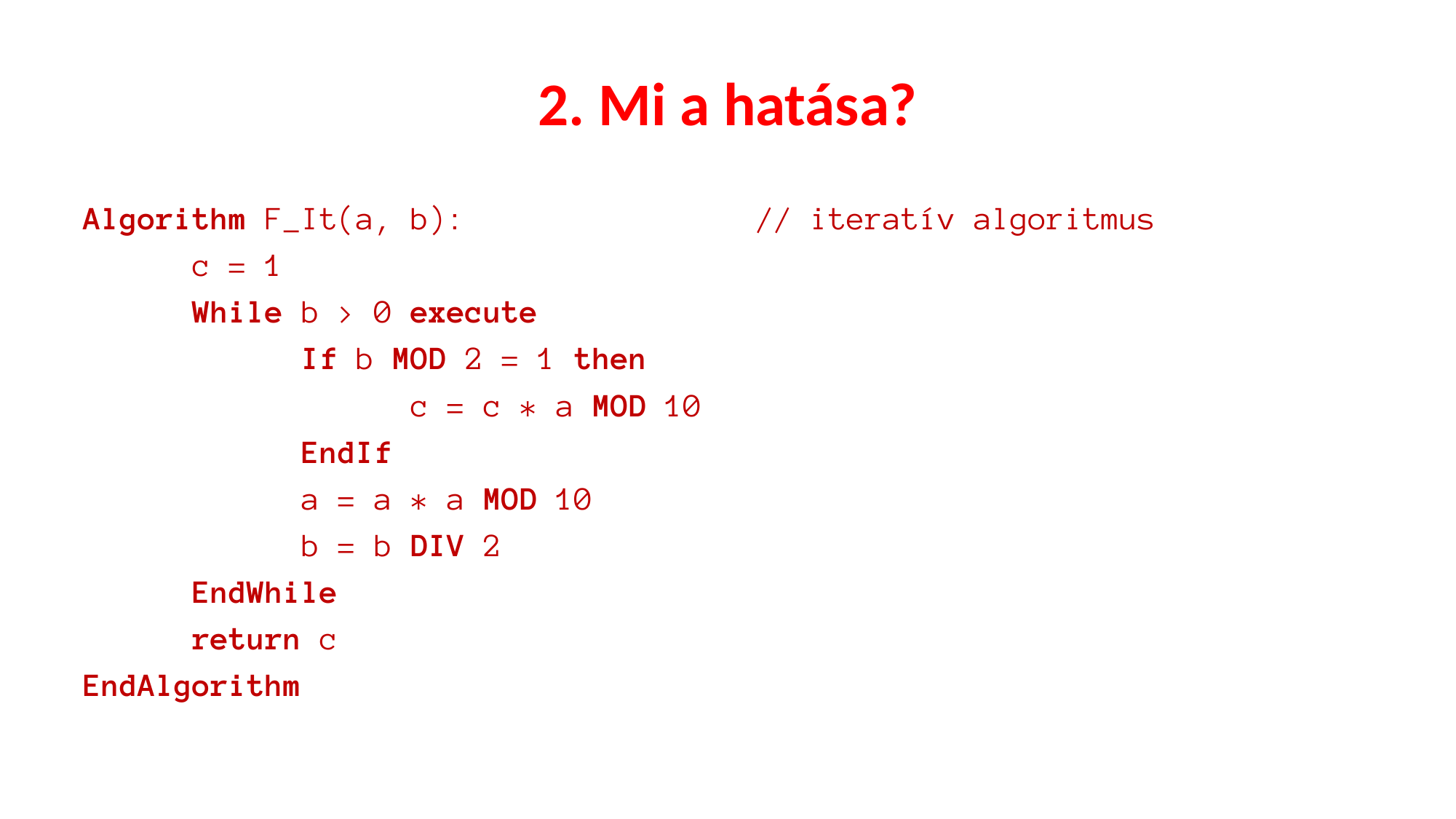

# 2. Mi a hatása?
Algorithm F_It(a, b):                // iteratív algoritmus
	c = 1
	While b > 0 execute
		If b MOD 2 = 1 then
			c = c * a MOD 10
		EndIf
		a = a * a MOD 10
        	b = b DIV 2
	EndWhile
	return c
EndAlgorithm